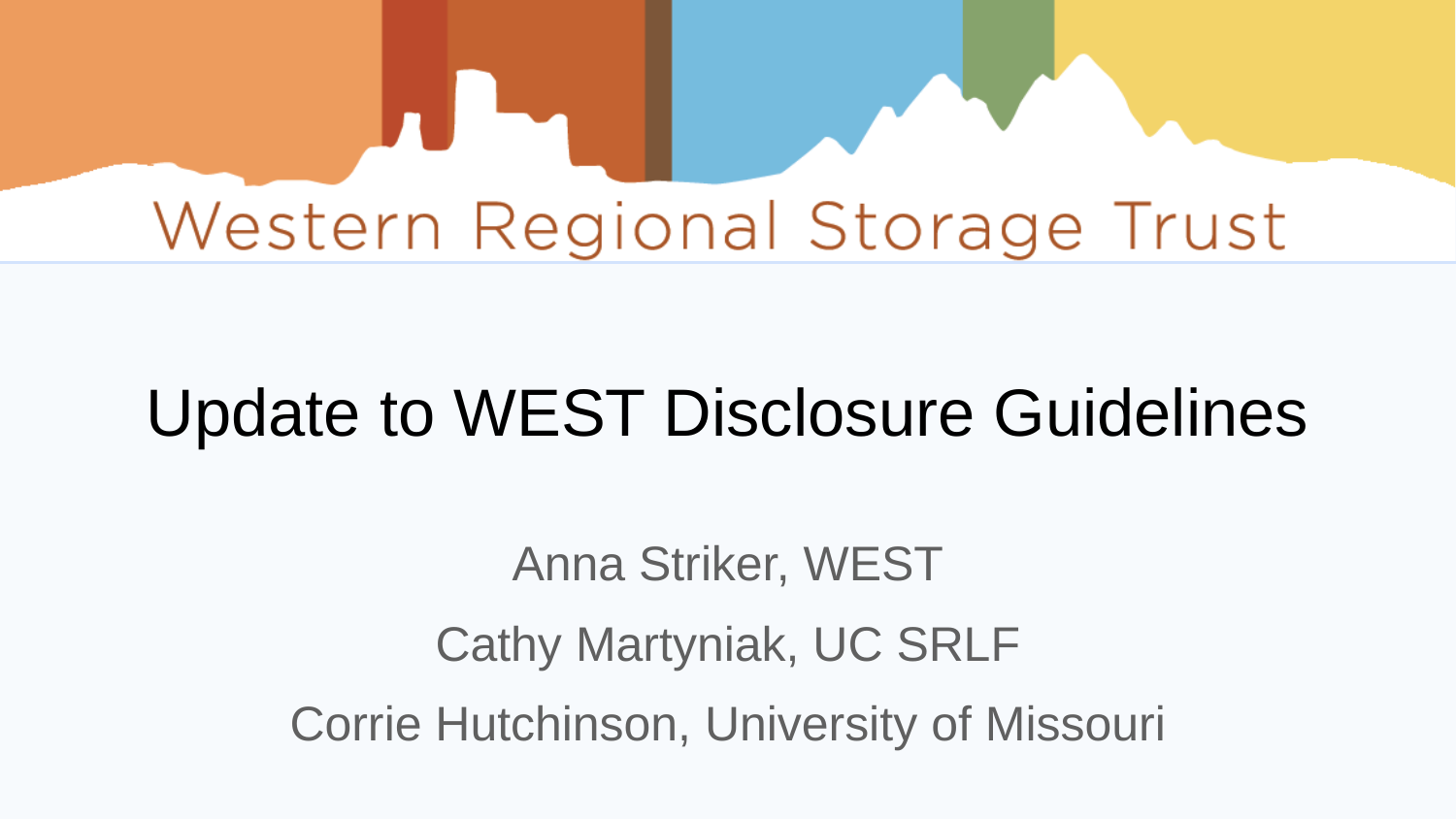

# Update to WEST Disclosure Guidelines
Anna Striker, WEST
Cathy Martyniak, UC SRLF
Corrie Hutchinson, University of Missouri